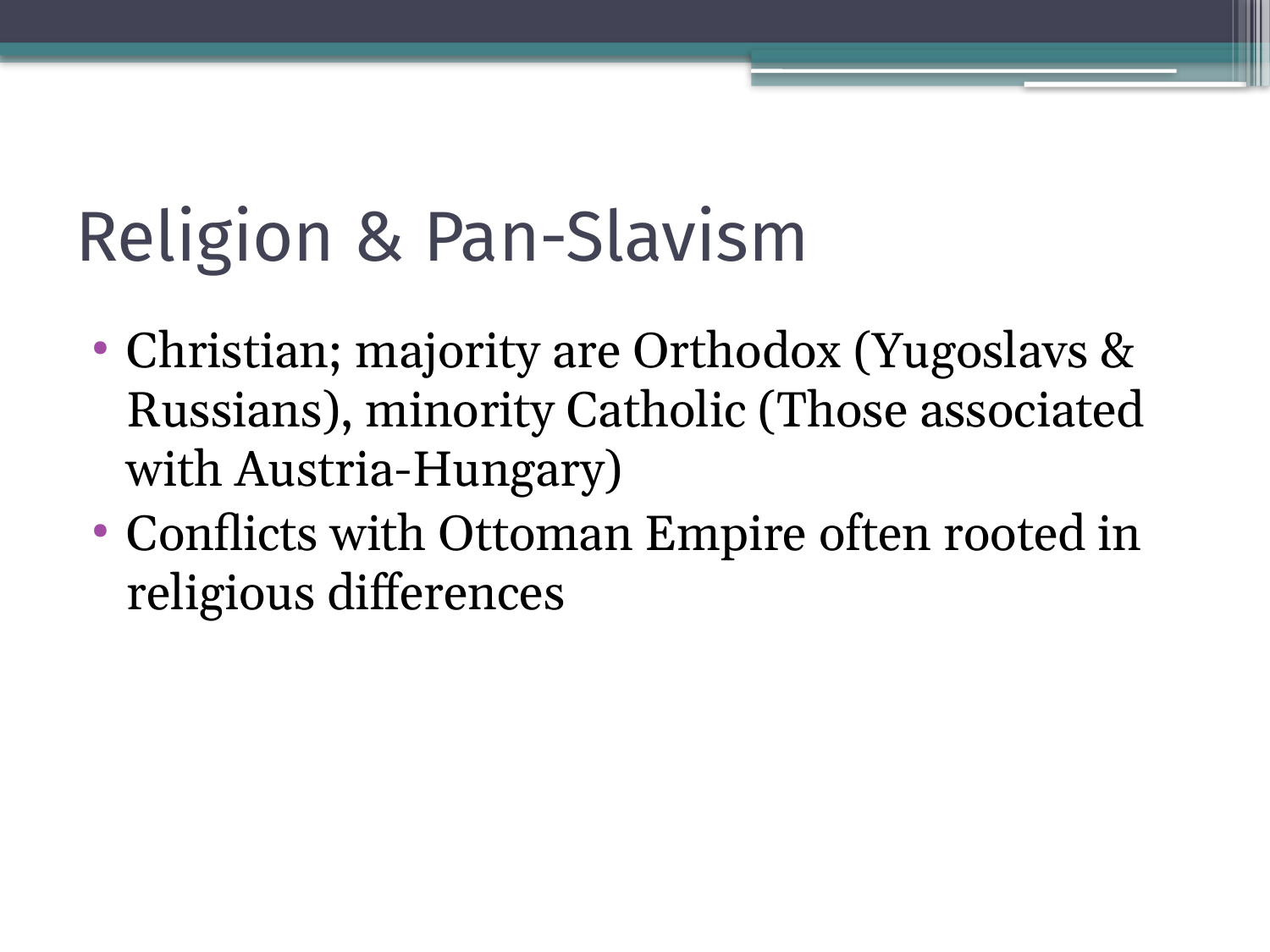

# Religion & Pan-Slavism
Christian; majority are Orthodox (Yugoslavs & Russians), minority Catholic (Those associated with Austria-Hungary)
Conflicts with Ottoman Empire often rooted in religious differences